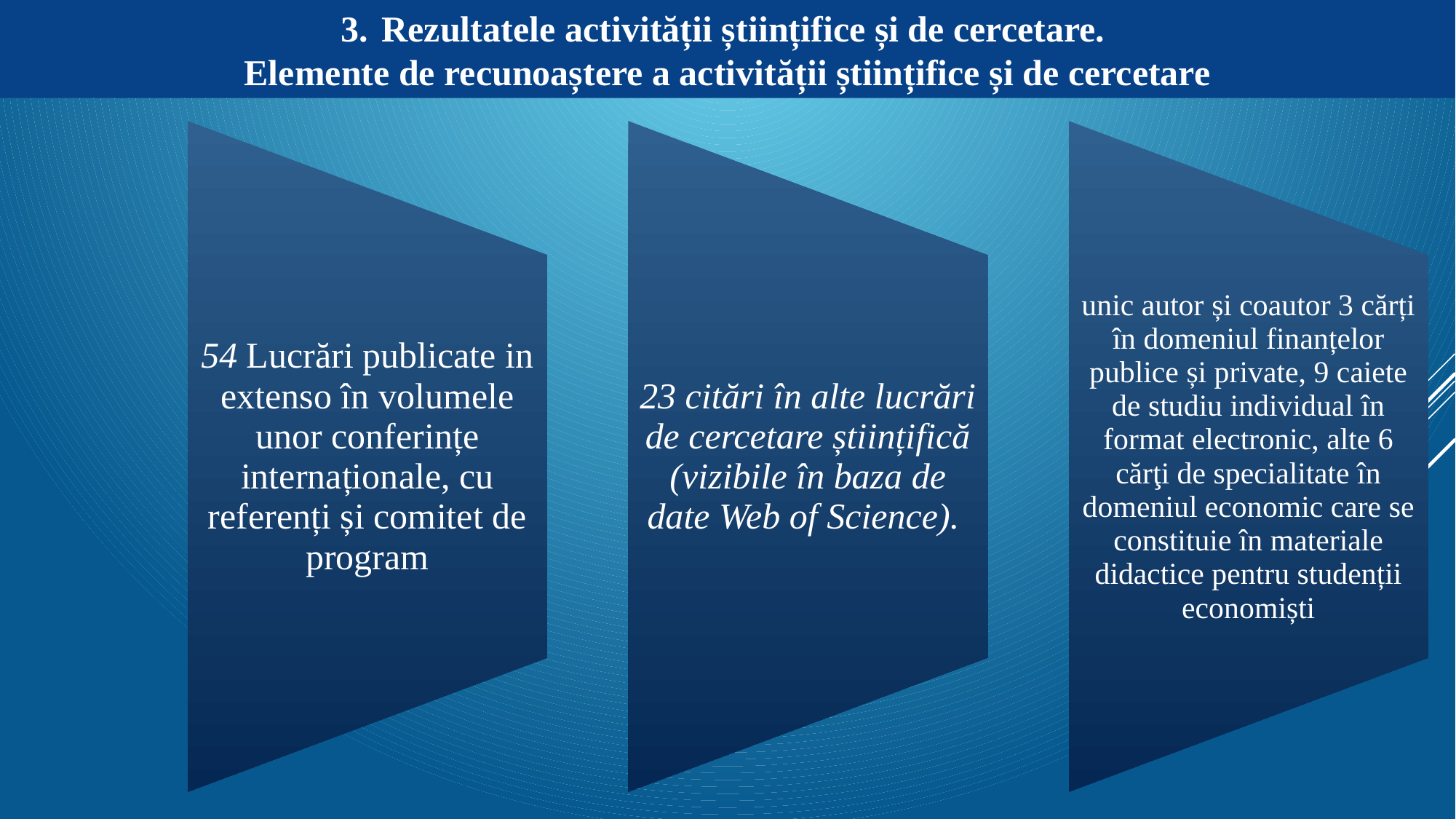

Rezultatele activității științifice și de cercetare.
Elemente de recunoaștere a activității științifice și de cercetare
54 Lucrări publicate in extenso în volumele unor conferințe internaționale, cu referenți și comitet de program
unic autor și coautor 3 cărți în domeniul finanțelor publice și private, 9 caiete de studiu individual în format electronic, alte 6 cărţi de specialitate în domeniul economic care se constituie în materiale didactice pentru studenții economiști
23 citări în alte lucrări de cercetare științifică (vizibile în baza de date Web of Science).